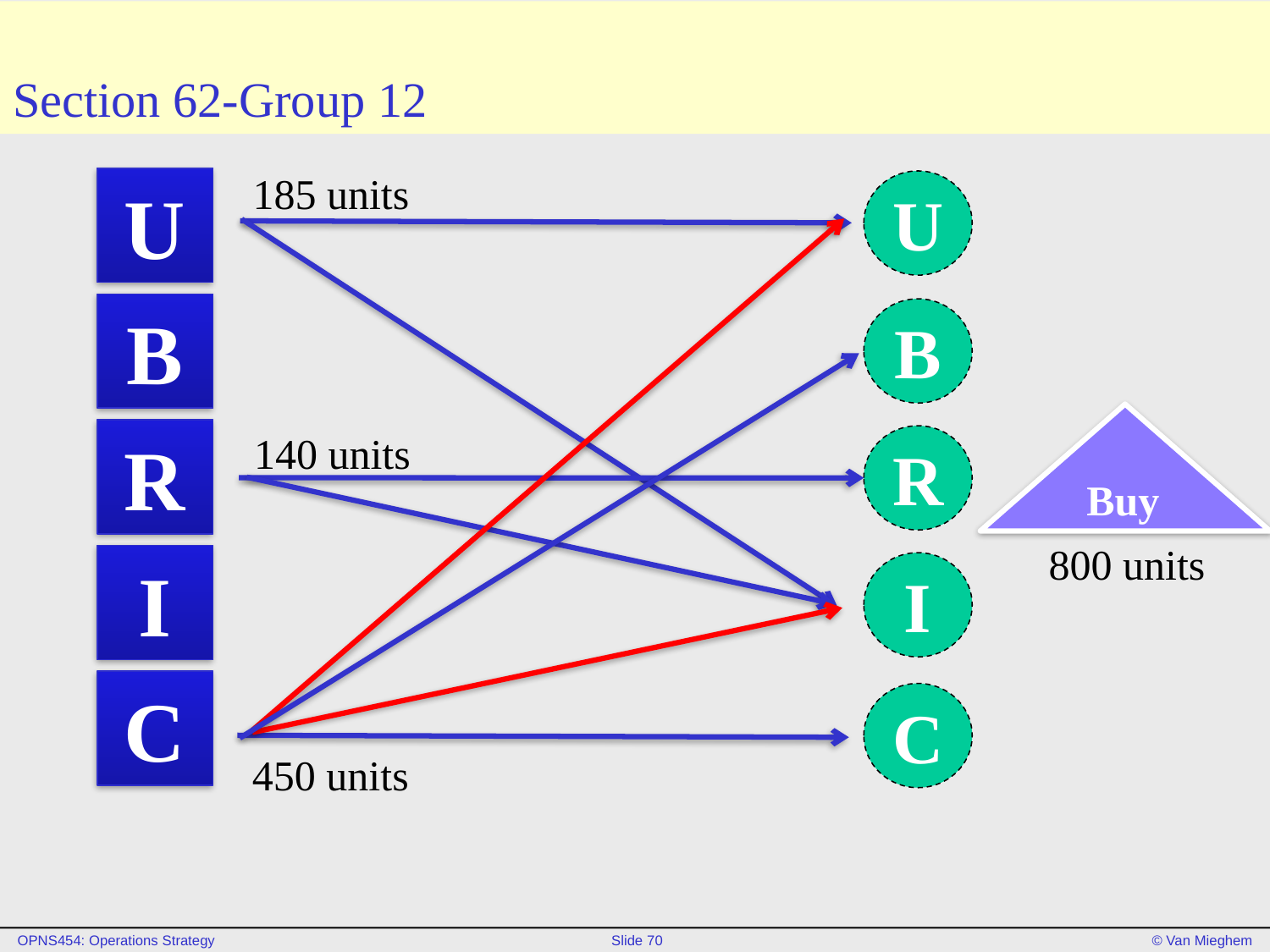

# Section 62-Group 12
185 units
140 units
450 units
U
U
B
B
  Buy
800 units
R
R
I
I
C
C